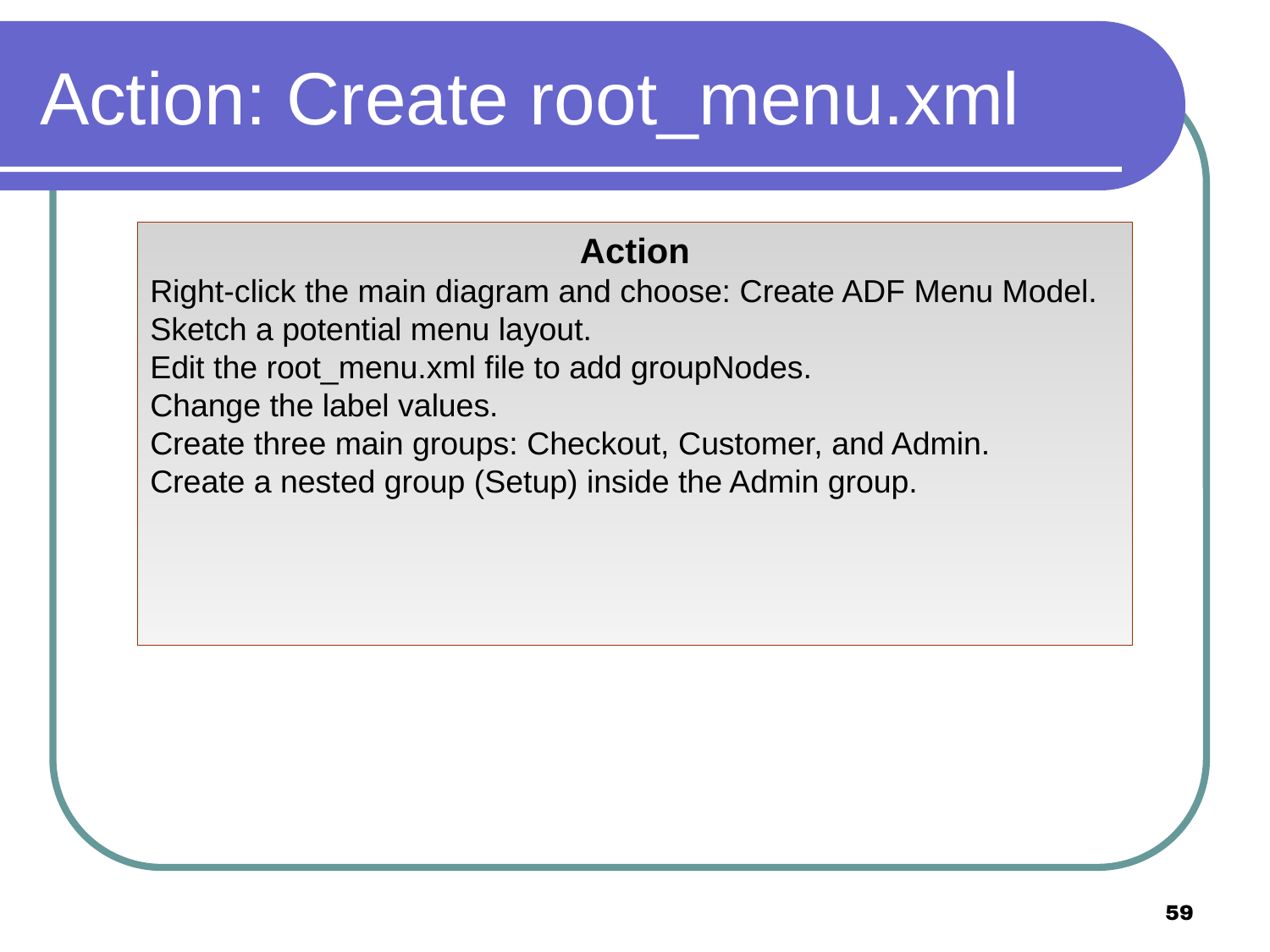

# Action: Create root_menu.xml
Action
Right-click the main diagram and choose: Create ADF Menu Model.
Sketch a potential menu layout.
Edit the root_menu.xml file to add groupNodes.
Change the label values.
Create three main groups: Checkout, Customer, and Admin.
Create a nested group (Setup) inside the Admin group.
59